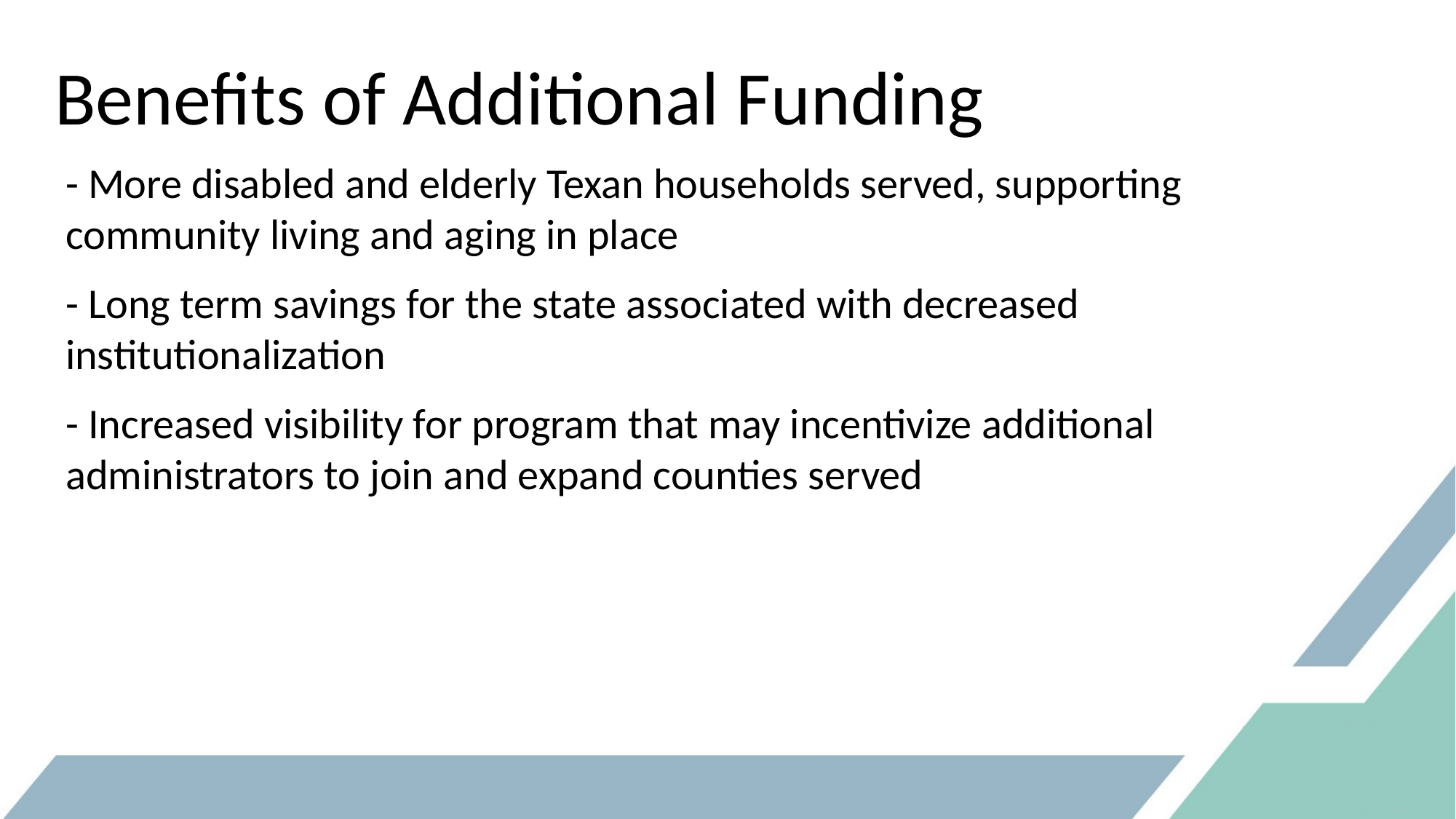

# Benefits of Additional Funding
- More disabled and elderly Texan households served, supporting community living and aging in place
- Long term savings for the state associated with decreased institutionalization
- Increased visibility for program that may incentivize additional administrators to join and expand counties served